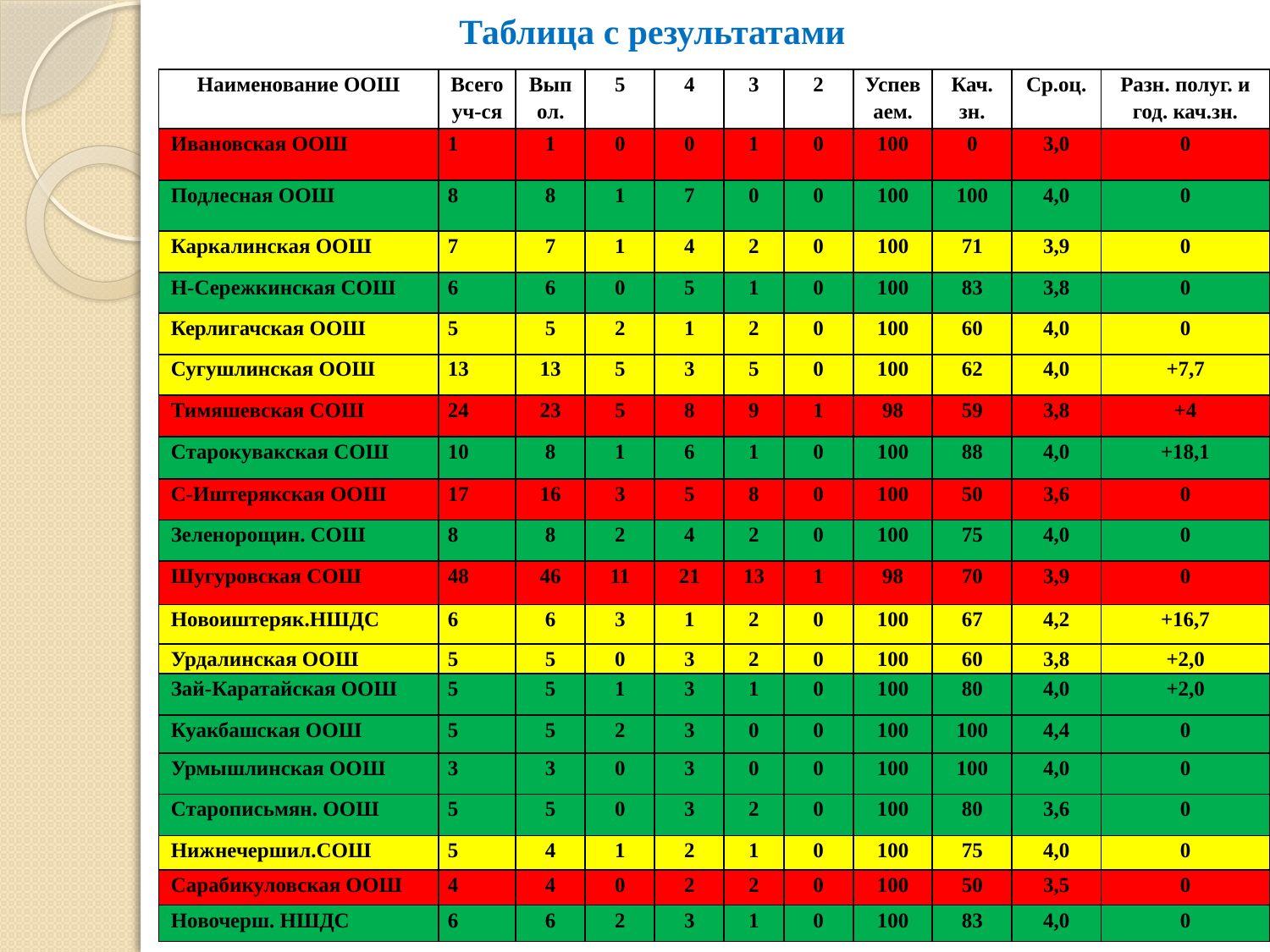

# Таблица с результатами
| Наименование ООШ | Всего уч-ся | Выпол. | 5 | 4 | 3 | 2 | Успеваем. | Кач. зн. | Ср.оц. | Разн. полуг. и год. кач.зн. |
| --- | --- | --- | --- | --- | --- | --- | --- | --- | --- | --- |
| Ивановская ООШ | 1 | 1 | 0 | 0 | 1 | 0 | 100 | 0 | 3,0 | 0 |
| Подлесная ООШ | 8 | 8 | 1 | 7 | 0 | 0 | 100 | 100 | 4,0 | 0 |
| Каркалинская ООШ | 7 | 7 | 1 | 4 | 2 | 0 | 100 | 71 | 3,9 | 0 |
| Н-Сережкинская СОШ | 6 | 6 | 0 | 5 | 1 | 0 | 100 | 83 | 3,8 | 0 |
| Керлигачская ООШ | 5 | 5 | 2 | 1 | 2 | 0 | 100 | 60 | 4,0 | 0 |
| Сугушлинская ООШ | 13 | 13 | 5 | 3 | 5 | 0 | 100 | 62 | 4,0 | +7,7 |
| Тимяшевская СОШ | 24 | 23 | 5 | 8 | 9 | 1 | 98 | 59 | 3,8 | +4 |
| Старокувакская СОШ | 10 | 8 | 1 | 6 | 1 | 0 | 100 | 88 | 4,0 | +18,1 |
| С-Иштерякская ООШ | 17 | 16 | 3 | 5 | 8 | 0 | 100 | 50 | 3,6 | 0 |
| Зеленорощин. СОШ | 8 | 8 | 2 | 4 | 2 | 0 | 100 | 75 | 4,0 | 0 |
| Шугуровская СОШ | 48 | 46 | 11 | 21 | 13 | 1 | 98 | 70 | 3,9 | 0 |
| Новоиштеряк.НШДС | 6 | 6 | 3 | 1 | 2 | 0 | 100 | 67 | 4,2 | +16,7 |
| Урдалинская ООШ | 5 | 5 | 0 | 3 | 2 | 0 | 100 | 60 | 3,8 | +2,0 |
| Зай-Каратайская ООШ | 5 | 5 | 1 | 3 | 1 | 0 | 100 | 80 | 4,0 | +2,0 |
| Куакбашская ООШ | 5 | 5 | 2 | 3 | 0 | 0 | 100 | 100 | 4,4 | 0 |
| Урмышлинская ООШ | 3 | 3 | 0 | 3 | 0 | 0 | 100 | 100 | 4,0 | 0 |
| Старописьмян. ООШ | 5 | 5 | 0 | 3 | 2 | 0 | 100 | 80 | 3,6 | 0 |
| Нижнечершил.СОШ | 5 | 4 | 1 | 2 | 1 | 0 | 100 | 75 | 4,0 | 0 |
| Сарабикуловская ООШ | 4 | 4 | 0 | 2 | 2 | 0 | 100 | 50 | 3,5 | 0 |
| Новочерш. НШДС | 6 | 6 | 2 | 3 | 1 | 0 | 100 | 83 | 4,0 | 0 |